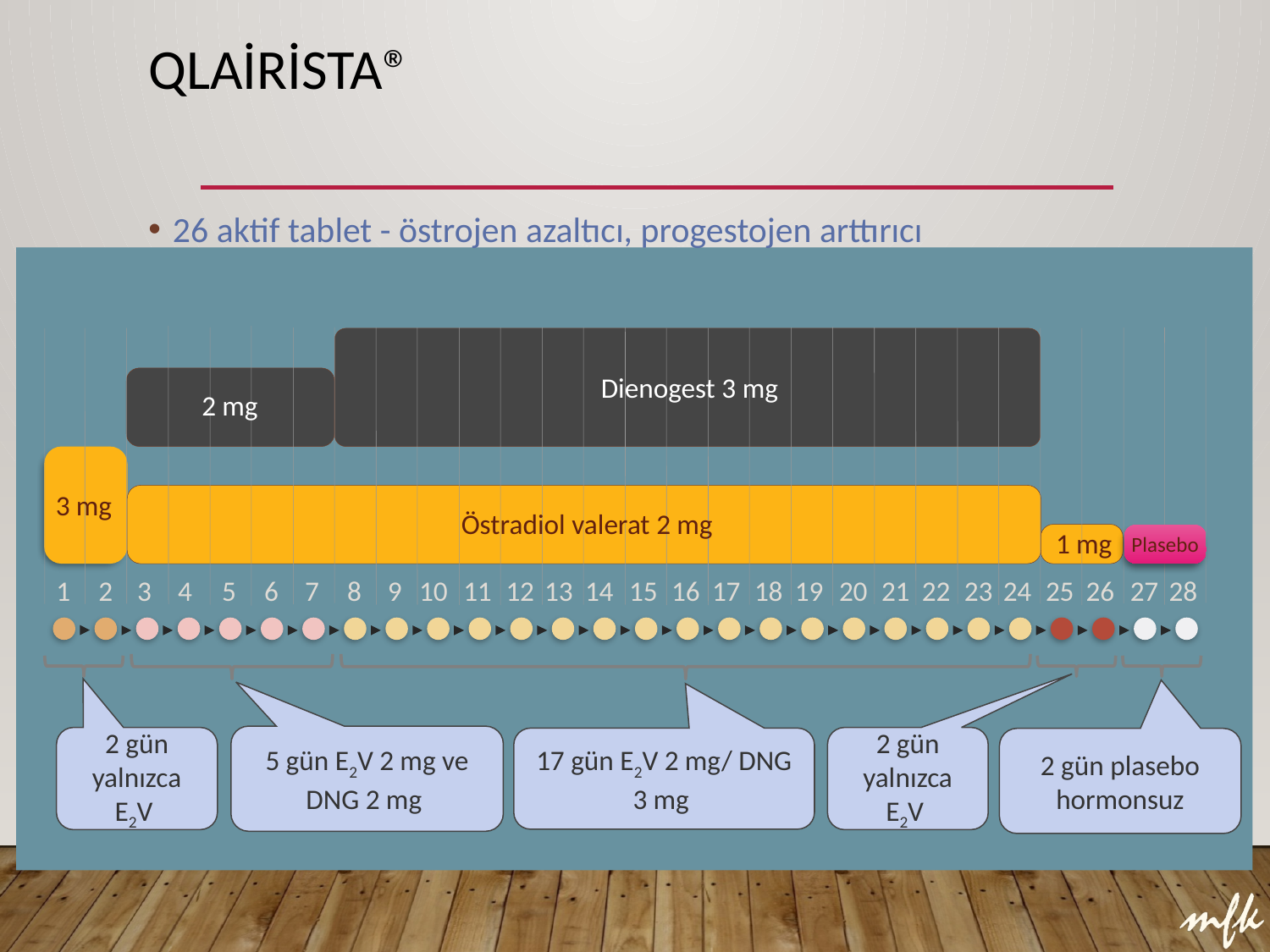

# Qlairista®
26 aktif tablet - östrojen azaltıcı, progestojen arttırıcı

Dienogest 3 mg

2 mg

3 mg

Östradiol valerat 2 mg

Plasebo
1 mg

 1
 2
 3
 4
 5
 6
 7
 8
 9
 10
 11
 12
 13
 14
 15
 16
 17
 18
 19
 20
 21
 22
 23
 24
 25
 26
 27
 28

5 gün E2V 2 mg ve DNG 2 mg
2 gün yalnızca E2V
2 gün yalnızca E2V
17 gün E2V 2 mg/ DNG 3 mg
2 gün plasebo hormonsuz